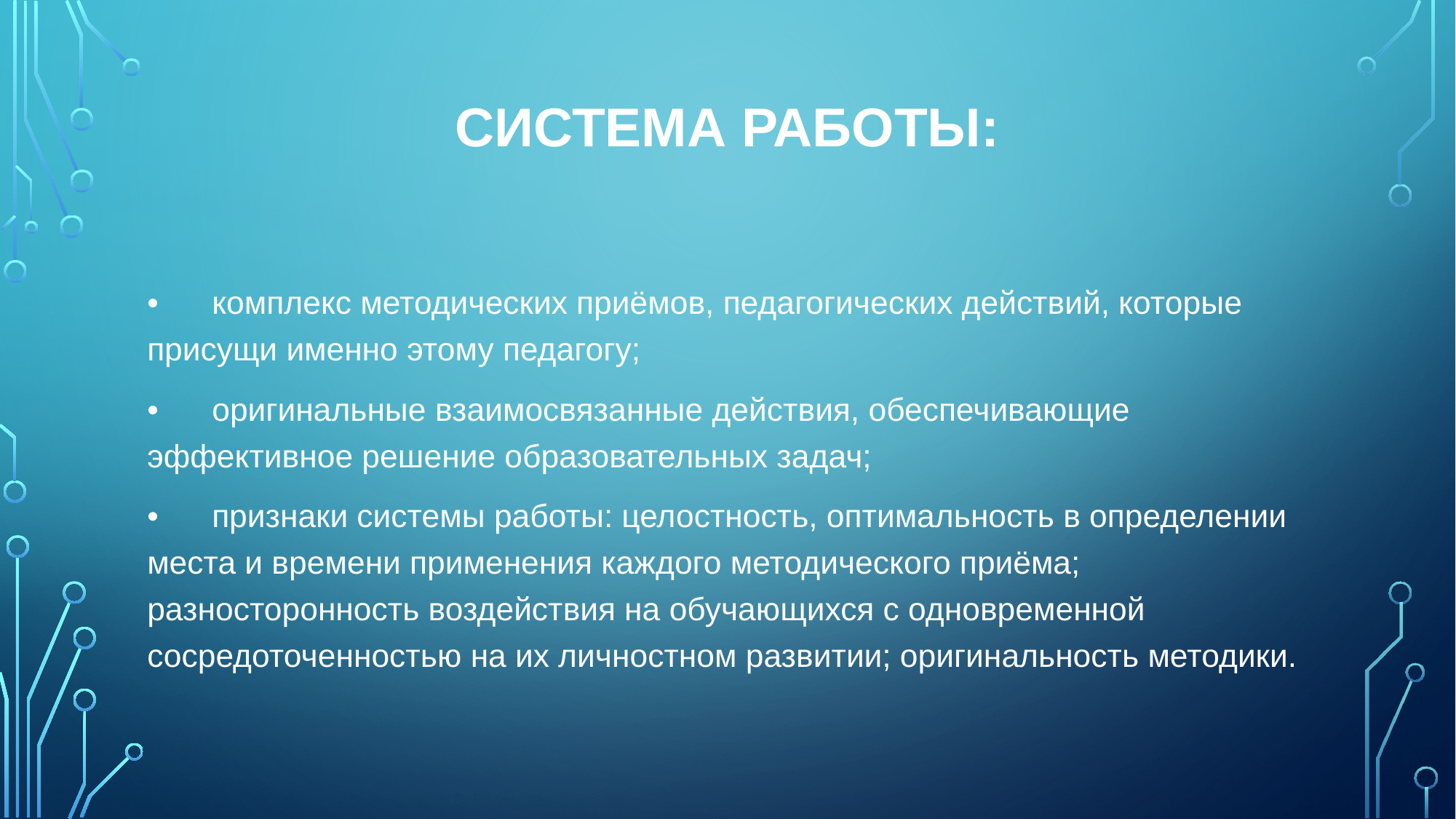

# система работы:
•      комплекс методических приёмов, педагогических действий, которые присущи именно этому педагогу;
•      оригинальные взаимосвязанные действия, обеспечивающие эффективное решение образовательных задач;
•      признаки системы работы: целостность, оптимальность в определении места и времени применения каждого методического приёма; разносторонность воздействия на обучающихся с одновременной сосредоточенностью на их личностном развитии; оригинальность методики.